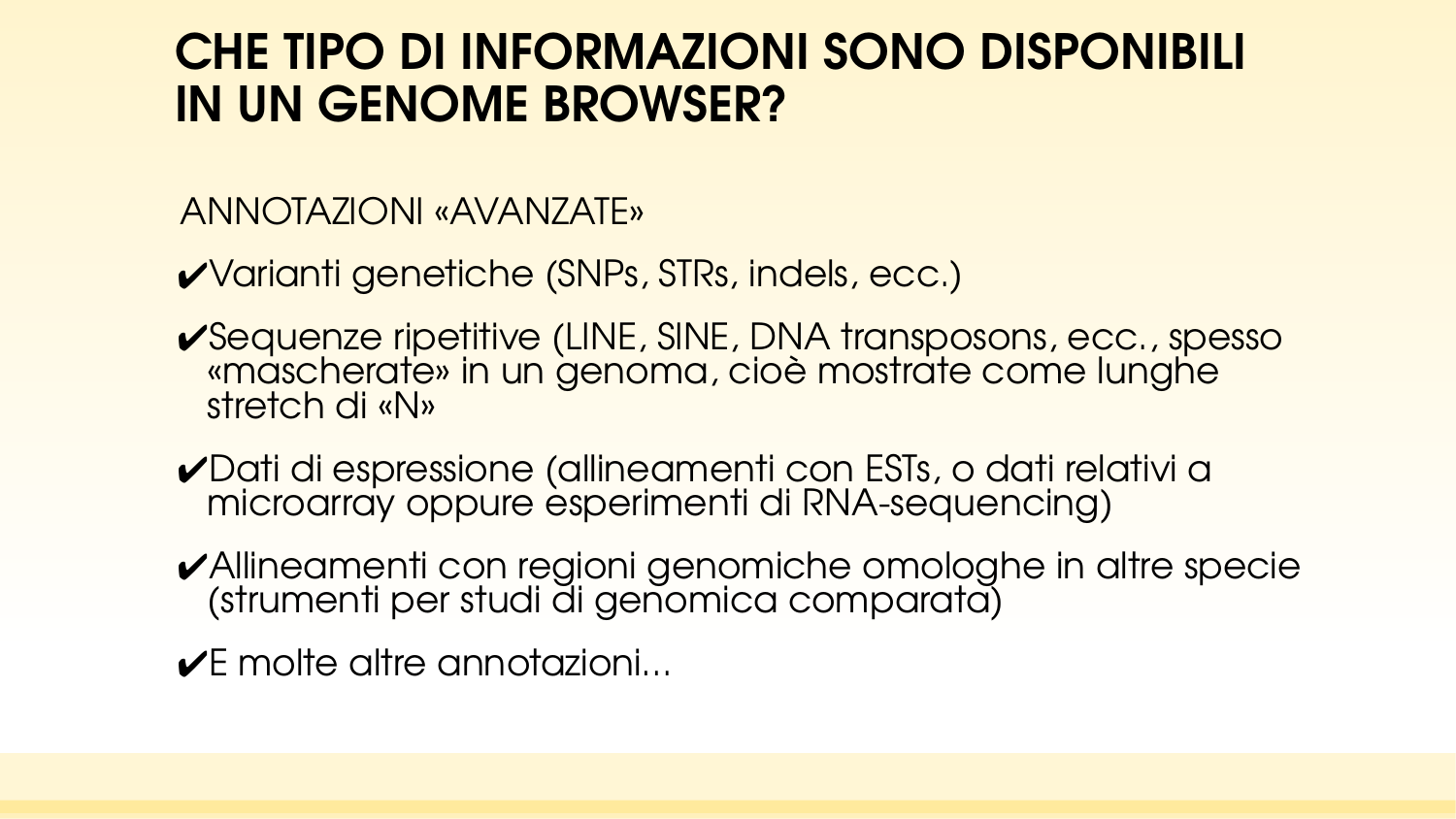

# CHE TIPO DI INFORMAZIONI SONO DISPONIBILI IN UN GENOME BROWSER?
ANNOTAZIONI «AVANZATE»
Varianti genetiche (SNPs, STRs, indels, ecc.)
Sequenze ripetitive (LINE, SINE, DNA transposons, ecc., spesso «mascherate» in un genoma, cioè mostrate come lunghe stretch di «N»
Dati di espressione (allineamenti con ESTs, o dati relativi a microarray oppure esperimenti di RNA-sequencing)
Allineamenti con regioni genomiche omologhe in altre specie (strumenti per studi di genomica comparata)
E molte altre annotazioni…